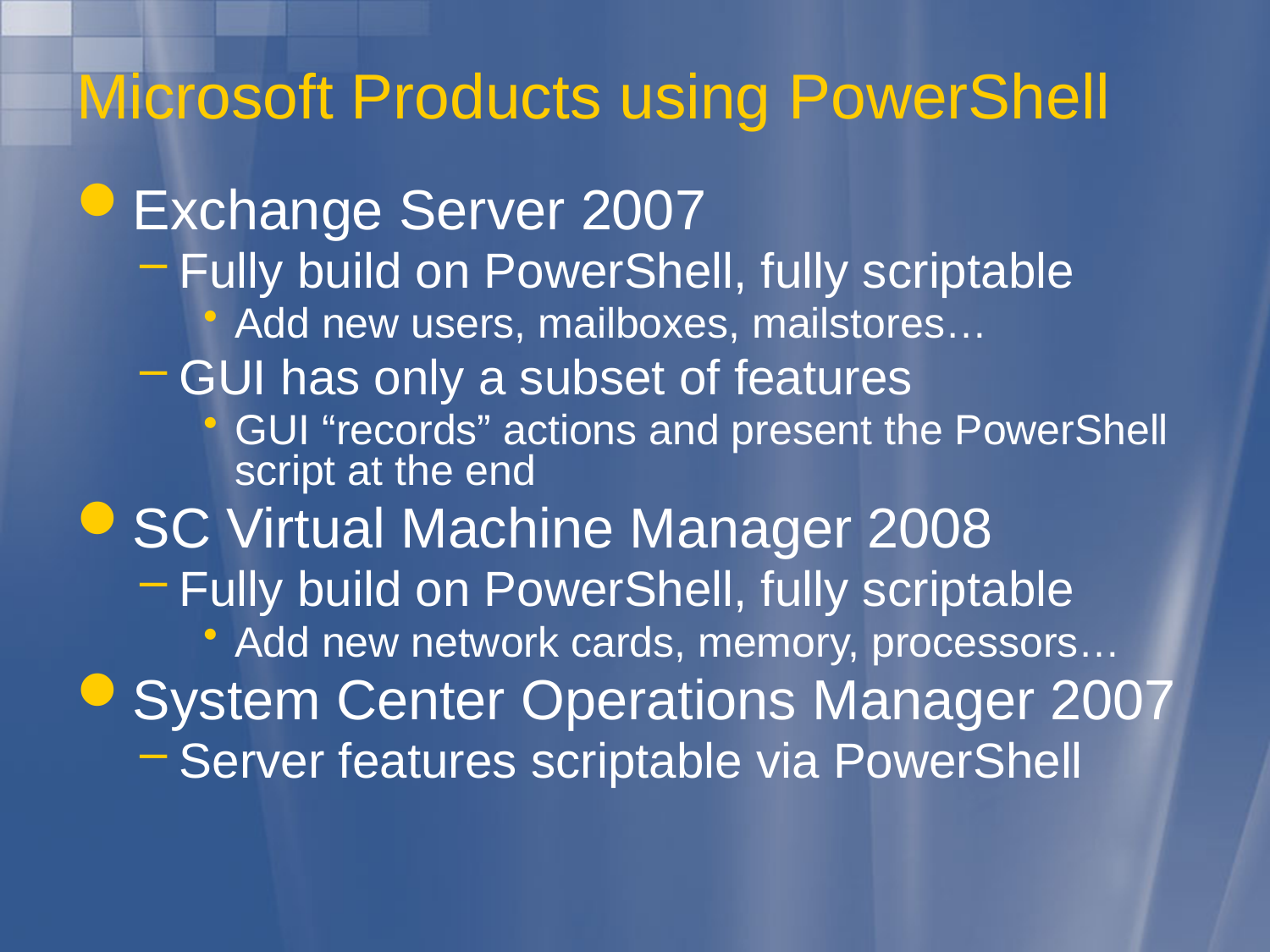

# Microsoft Products using PowerShell
Exchange Server 2007
Fully build on PowerShell, fully scriptable
Add new users, mailboxes, mailstores…
GUI has only a subset of features
GUI “records” actions and present the PowerShell script at the end
SC Virtual Machine Manager 2008
Fully build on PowerShell, fully scriptable
Add new network cards, memory, processors…
System Center Operations Manager 2007
Server features scriptable via PowerShell